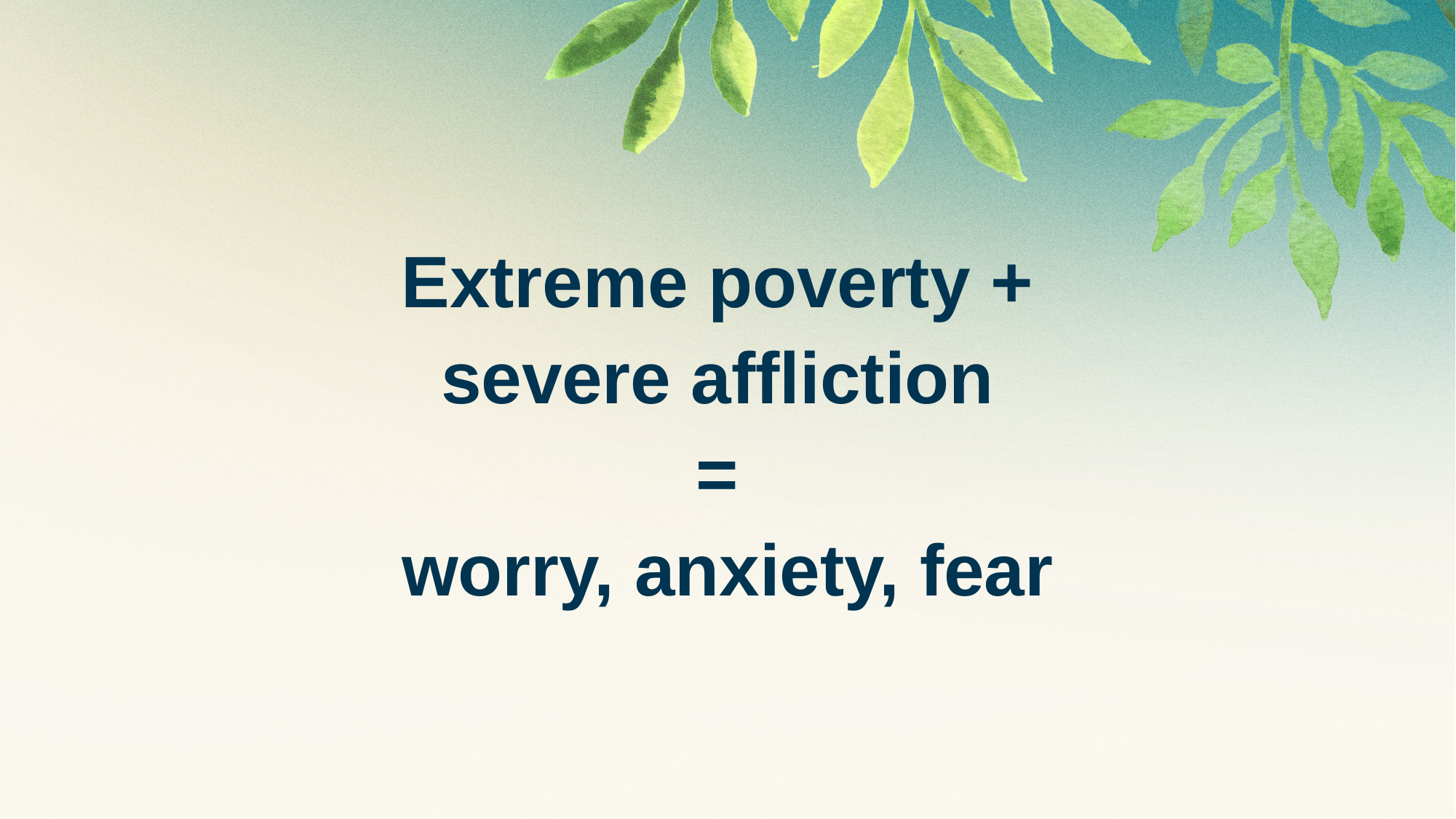

# Extreme poverty + severe affliction = worry, anxiety, fear